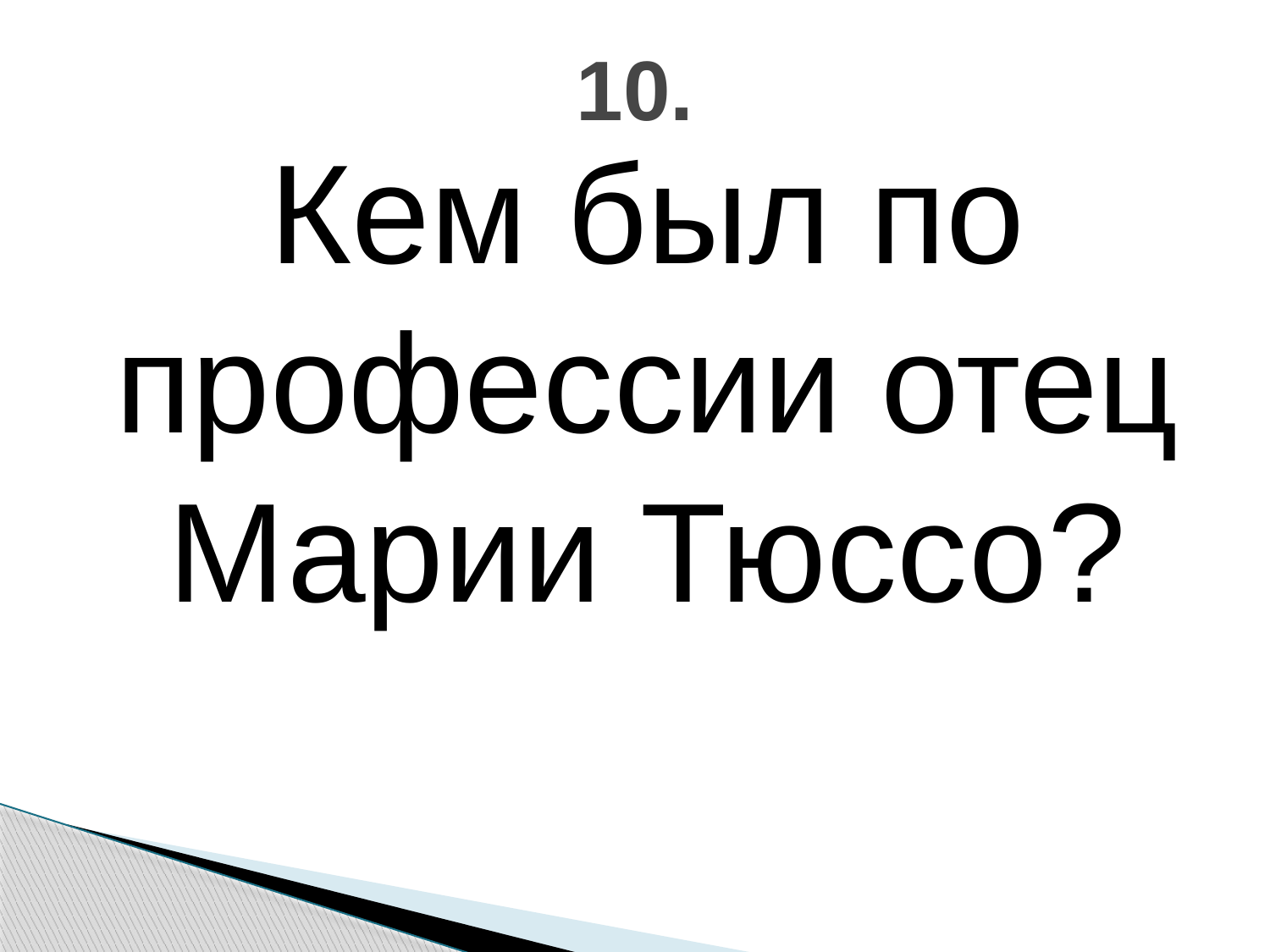

# 10.
Кем был по профессии отец Марии Тюссо?